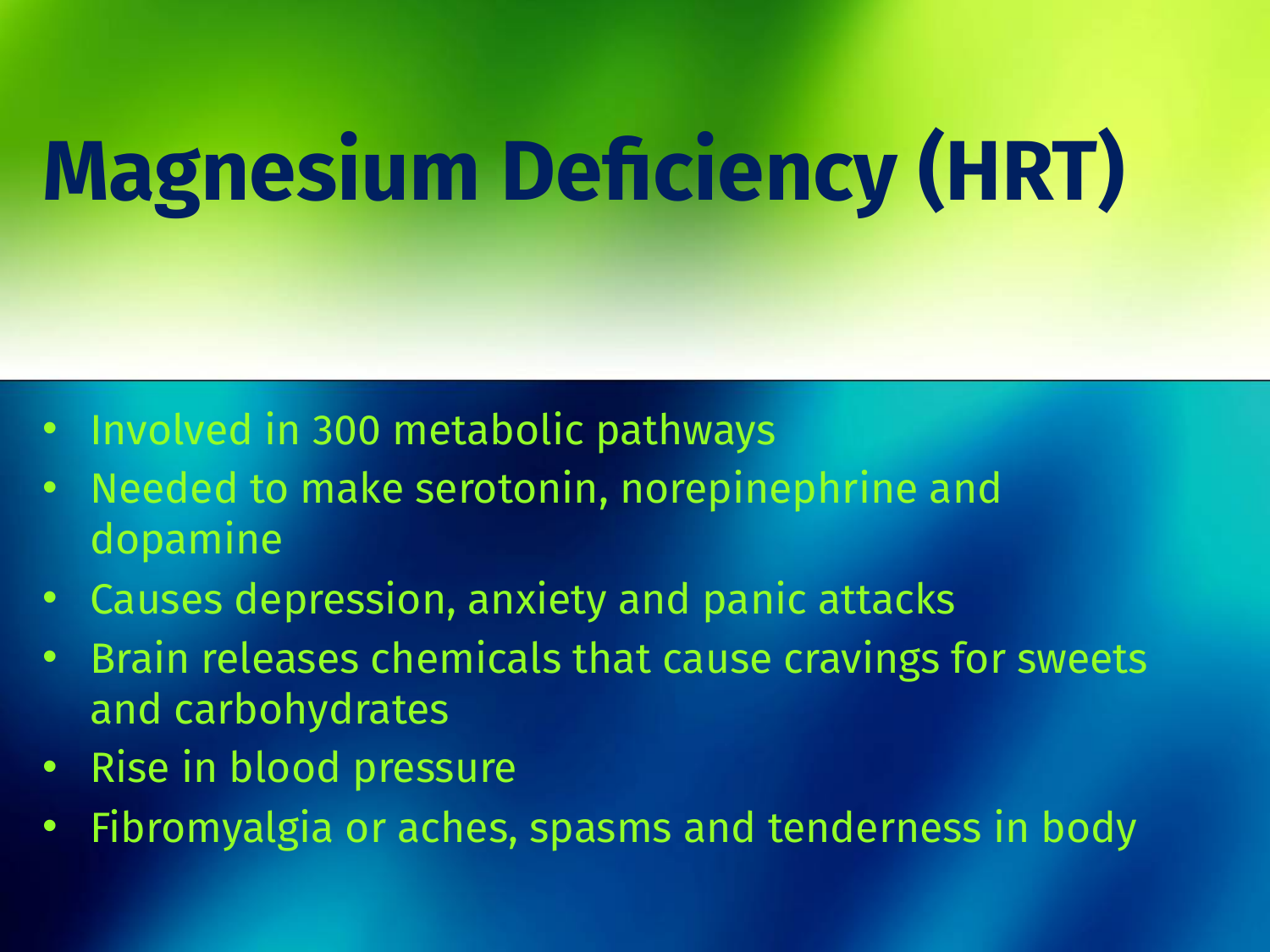

# Magnesium Deficiency (HRT)
Involved in 300 metabolic pathways
Needed to make serotonin, norepinephrine and dopamine
Causes depression, anxiety and panic attacks
Brain releases chemicals that cause cravings for sweets and carbohydrates
Rise in blood pressure
Fibromyalgia or aches, spasms and tenderness in body